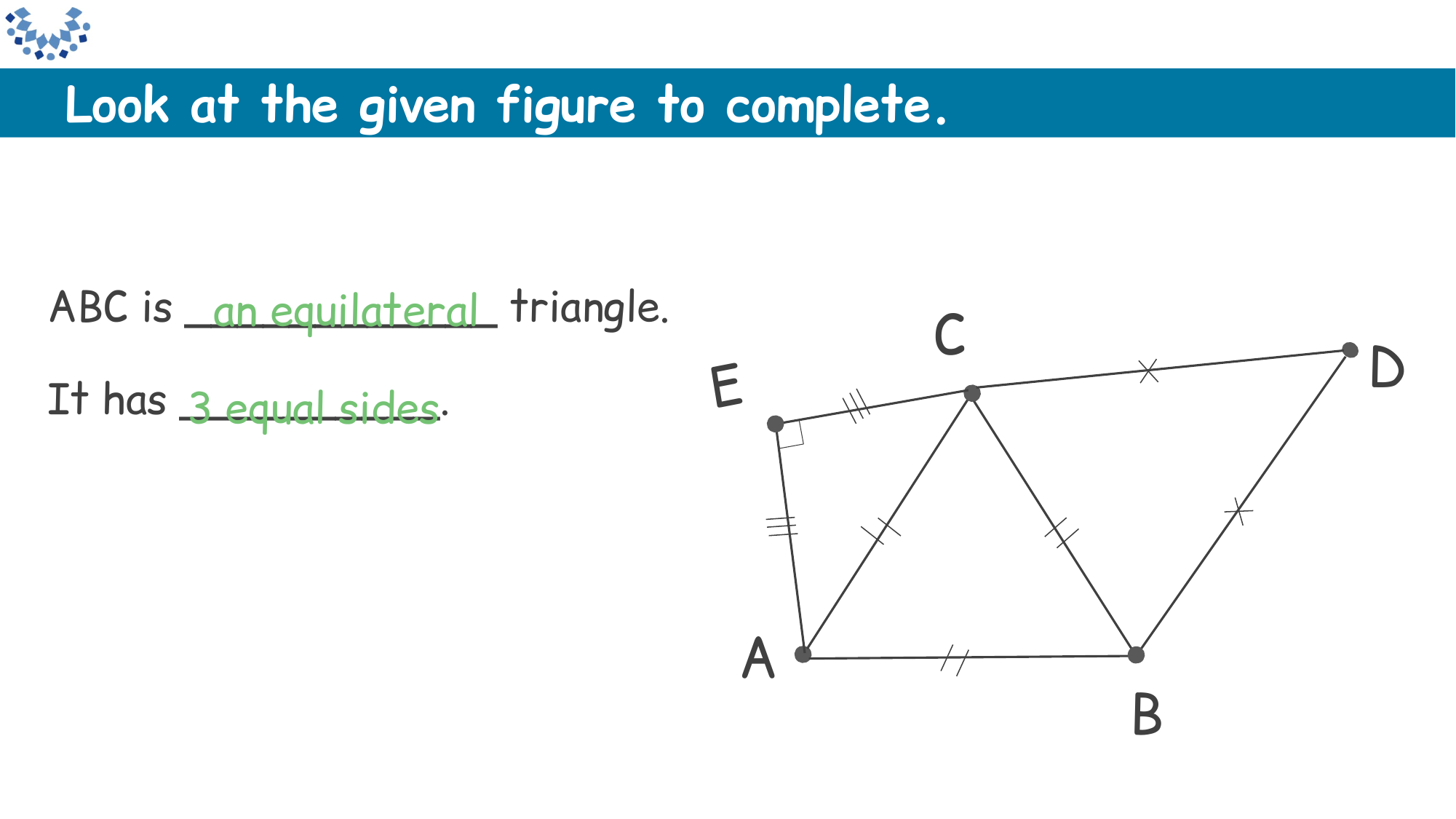

Look at the given figure to complete.
ABC is ____________ triangle.
It has __________.
an equilateral
C

A

B
3 equal sides
D

E